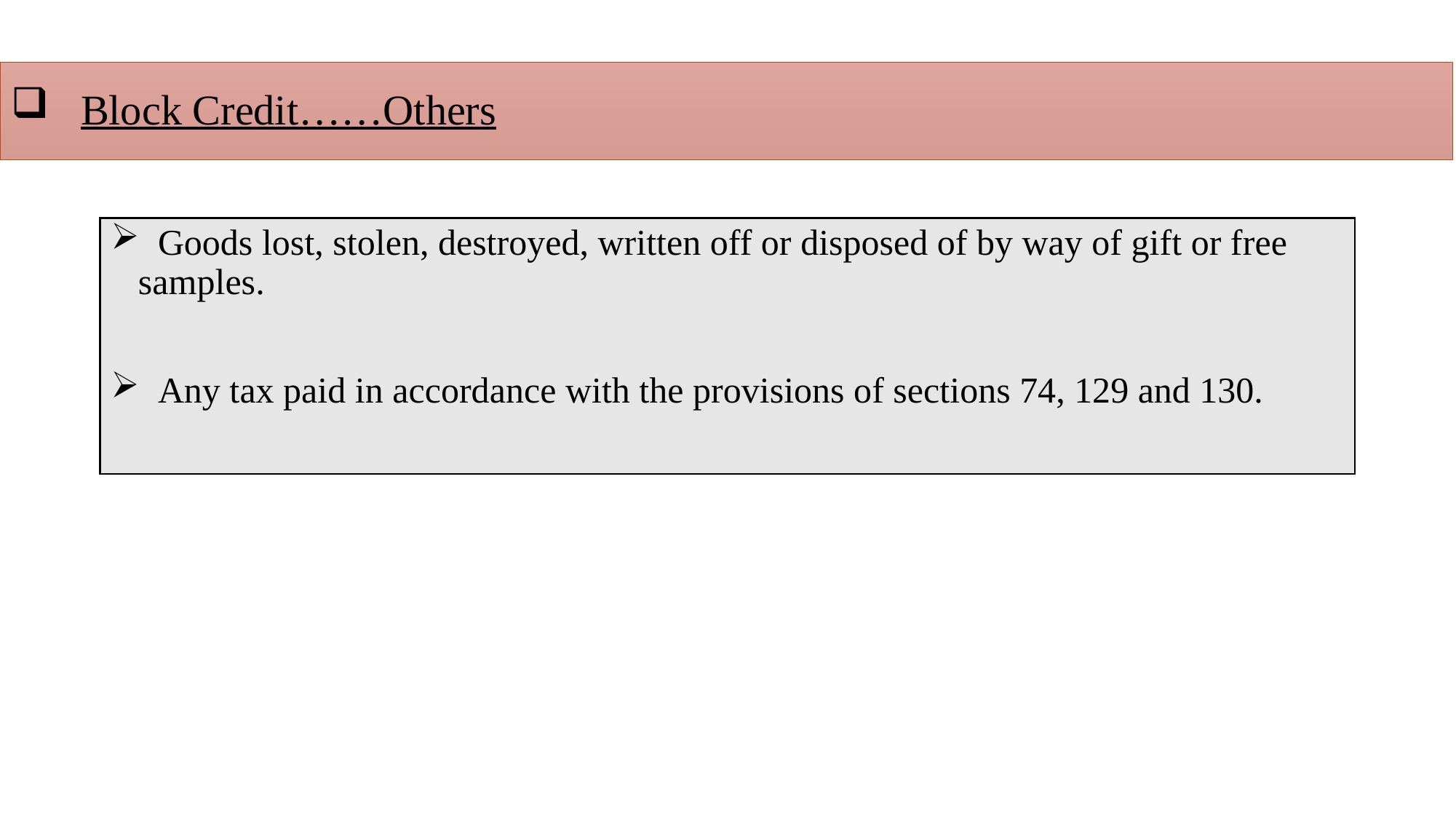

# Block Credit……Others
  Goods lost, stolen, destroyed, written off or disposed of by way of gift or free samples.

  Any tax paid in accordance with the provisions of sections 74, 129 and 130.